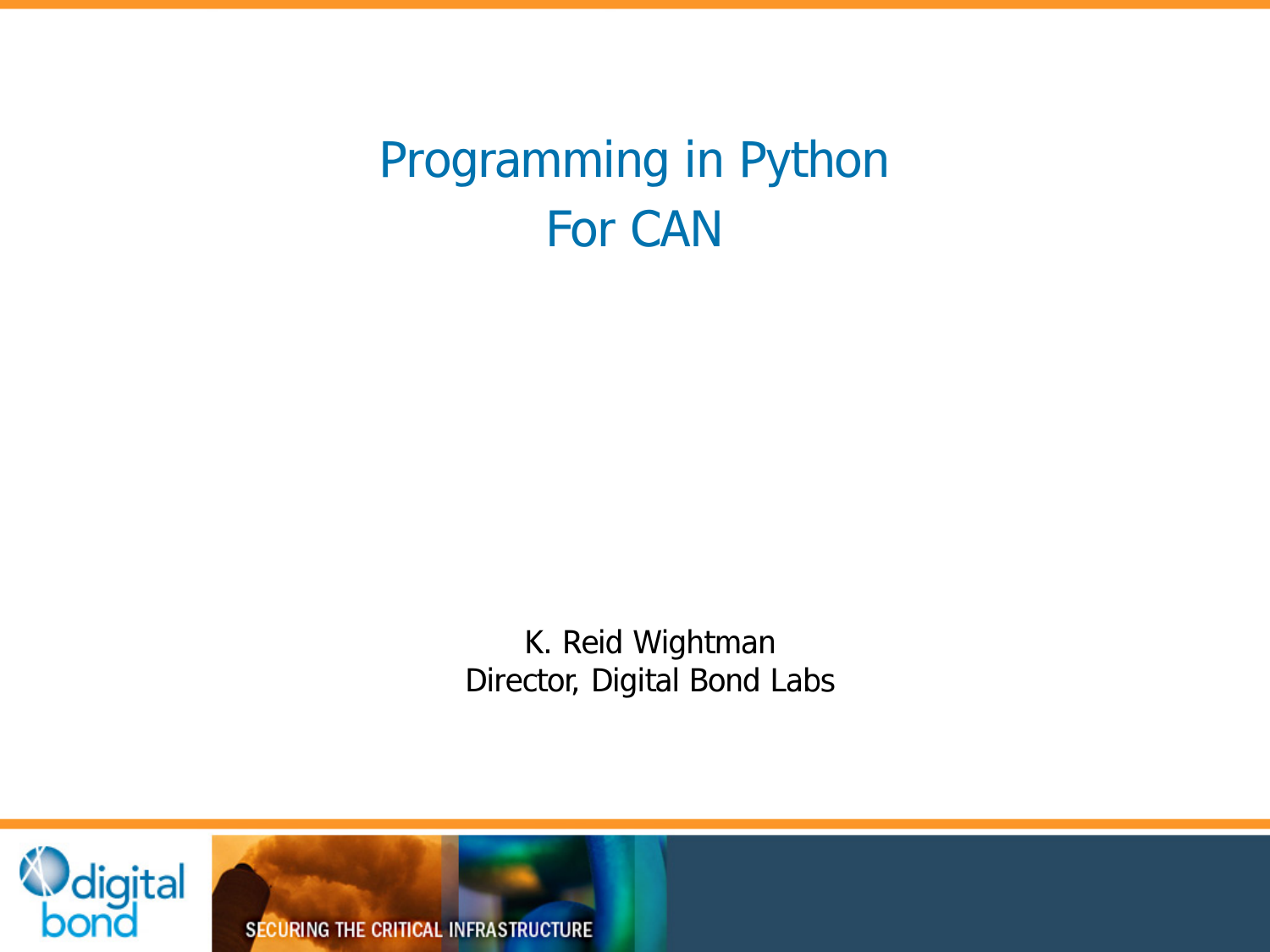

Programming in Python
For CAN
K. Reid Wightman
Director, Digital Bond Labs